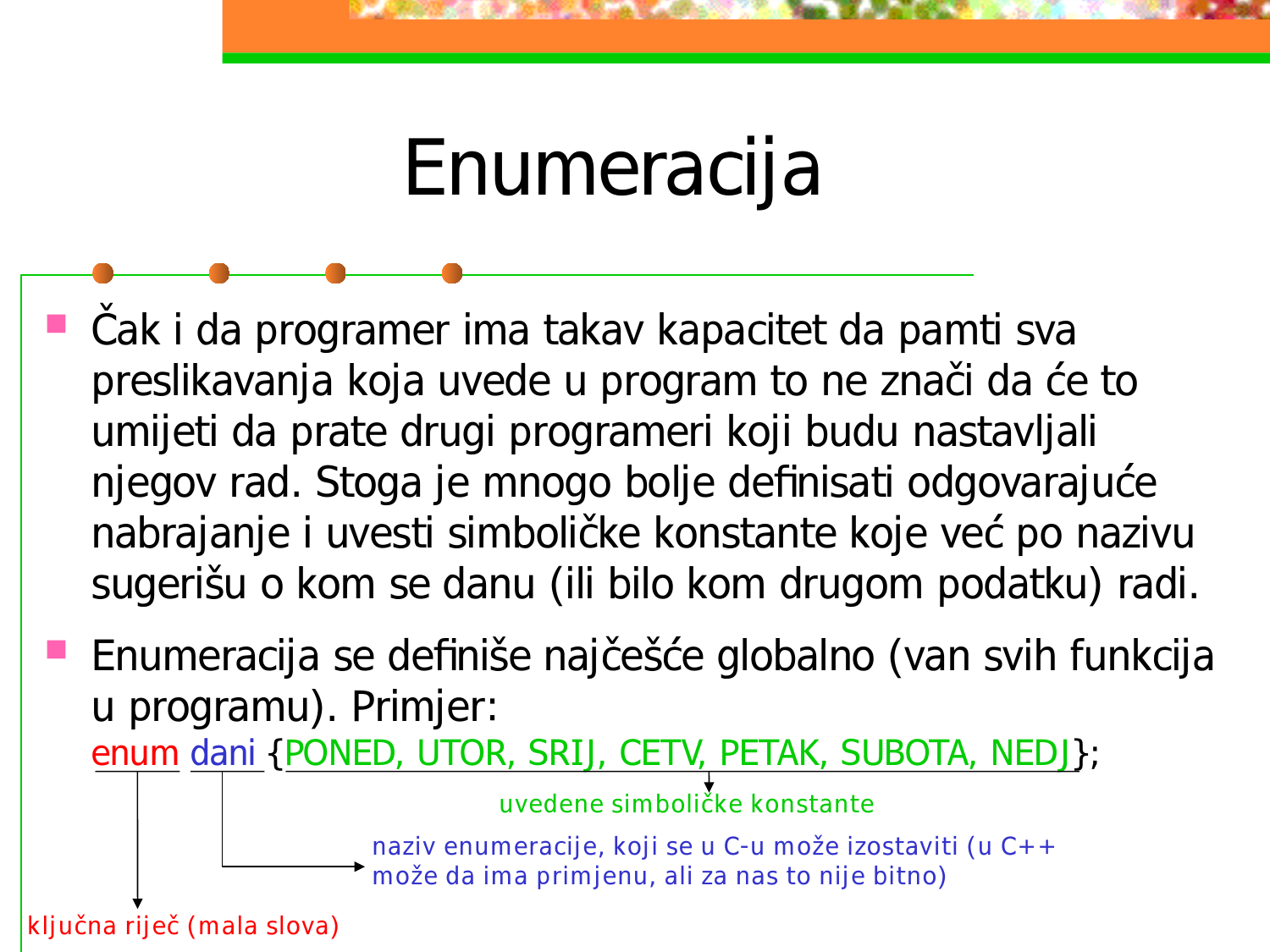

# Enumeracija
Čak i da programer ima takav kapacitet da pamti sva preslikavanja koja uvede u program to ne znači da će to umijeti da prate drugi programeri koji budu nastavljali njegov rad. Stoga je mnogo bolje definisati odgovarajuće nabrajanje i uvesti simboličke konstante koje već po nazivu sugerišu o kom se danu (ili bilo kom drugom podatku) radi.
Enumeracija se definiše najčešće globalno (van svih funkcija u programu). Primjer:
enum dani {PONED, UTOR, SRIJ, CETV, PETAK, SUBOTA, NEDJ};

uvedene simboličke konstante
naziv enumeracije, koji se u C-u može izostaviti (u C++ može da ima primjenu, ali za nas to nije bitno)
ključna riječ (mala slova)